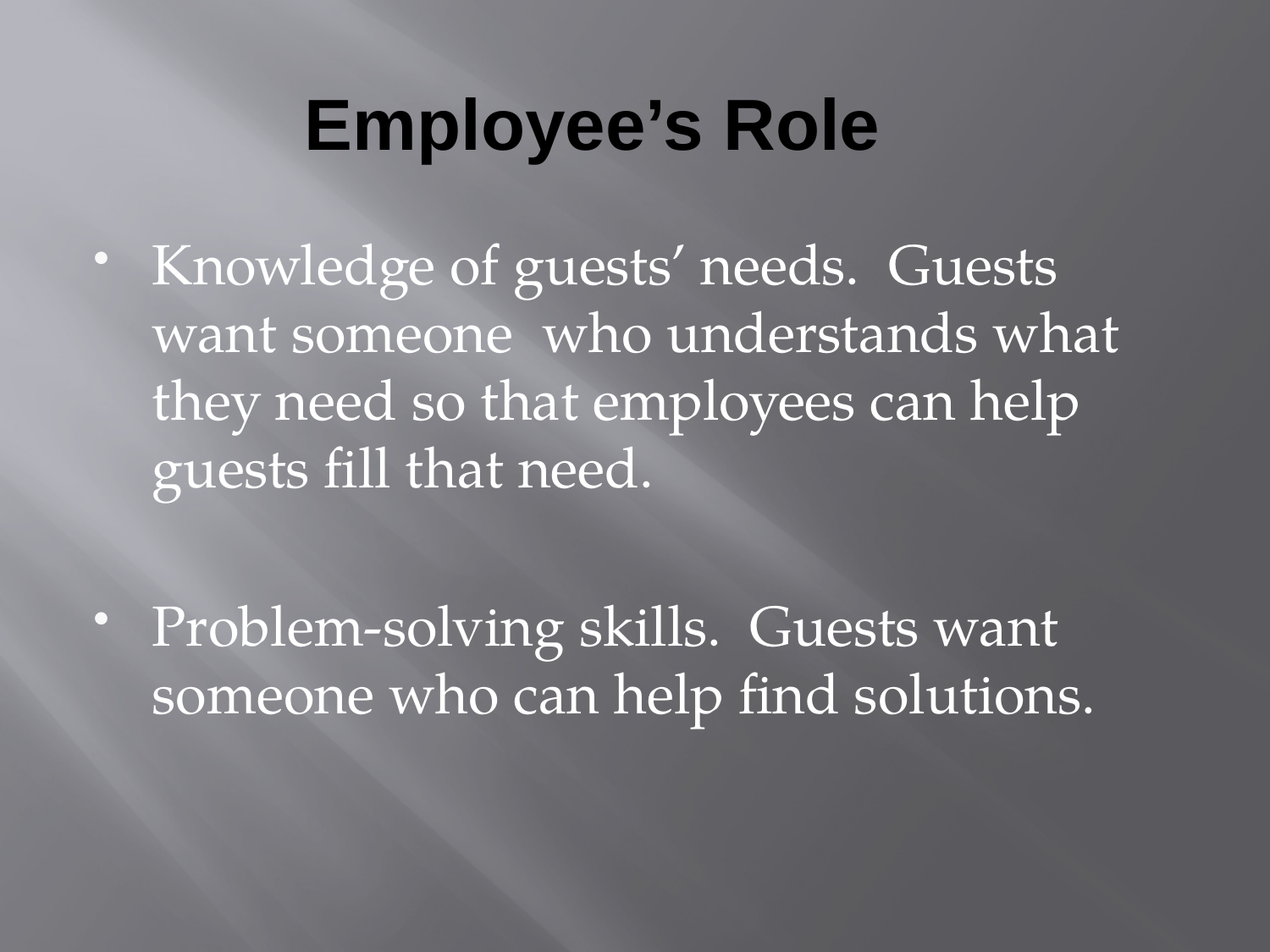

# Employee’s Role
Knowledge of guests’ needs.  Guests want someone  who understands what they need so that employees can help guests fill that need.

Problem-solving skills.  Guests want someone who can help find solutions.